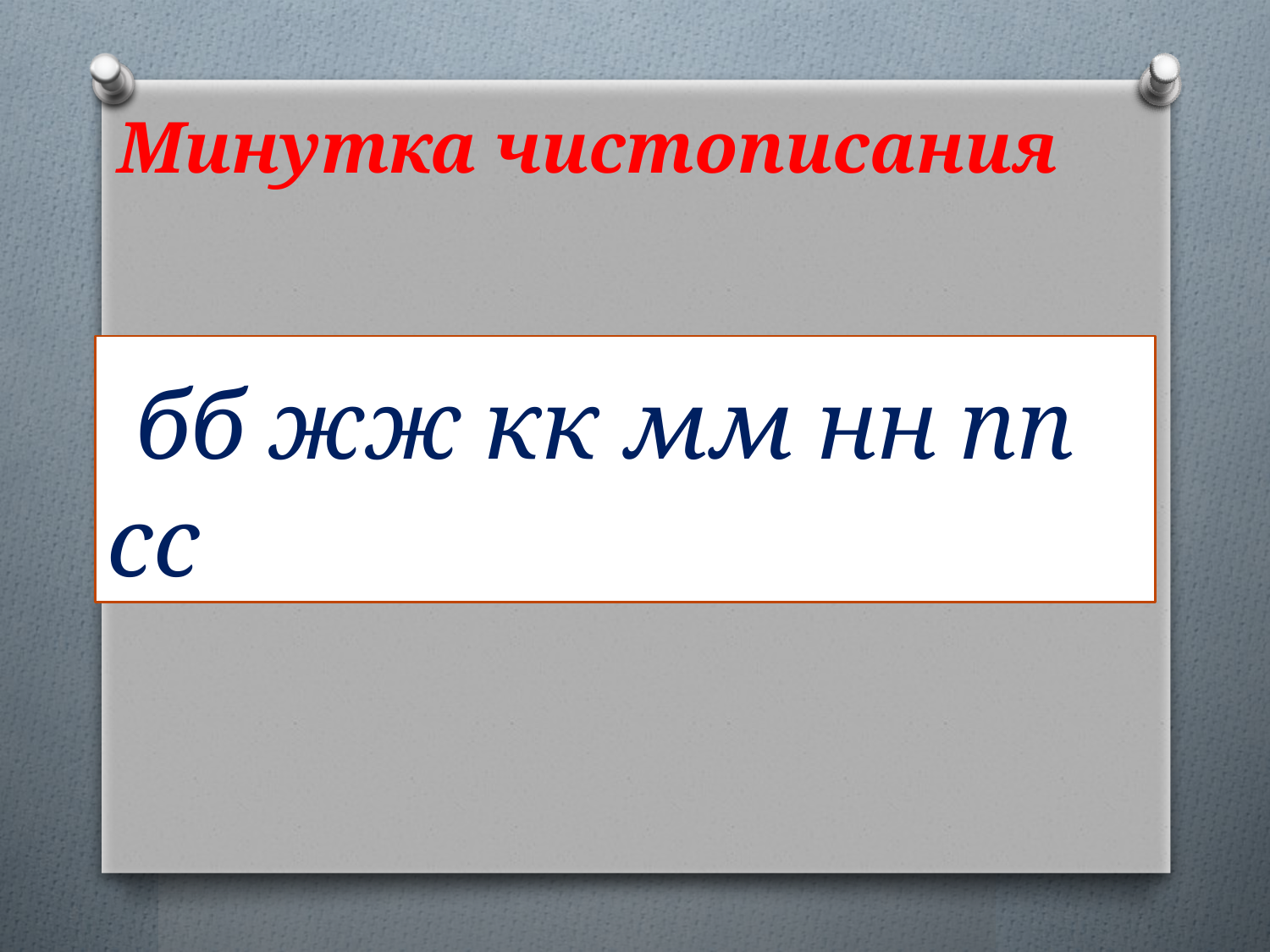

Минутка чистописания
 бб жж кк мм нн пп сс